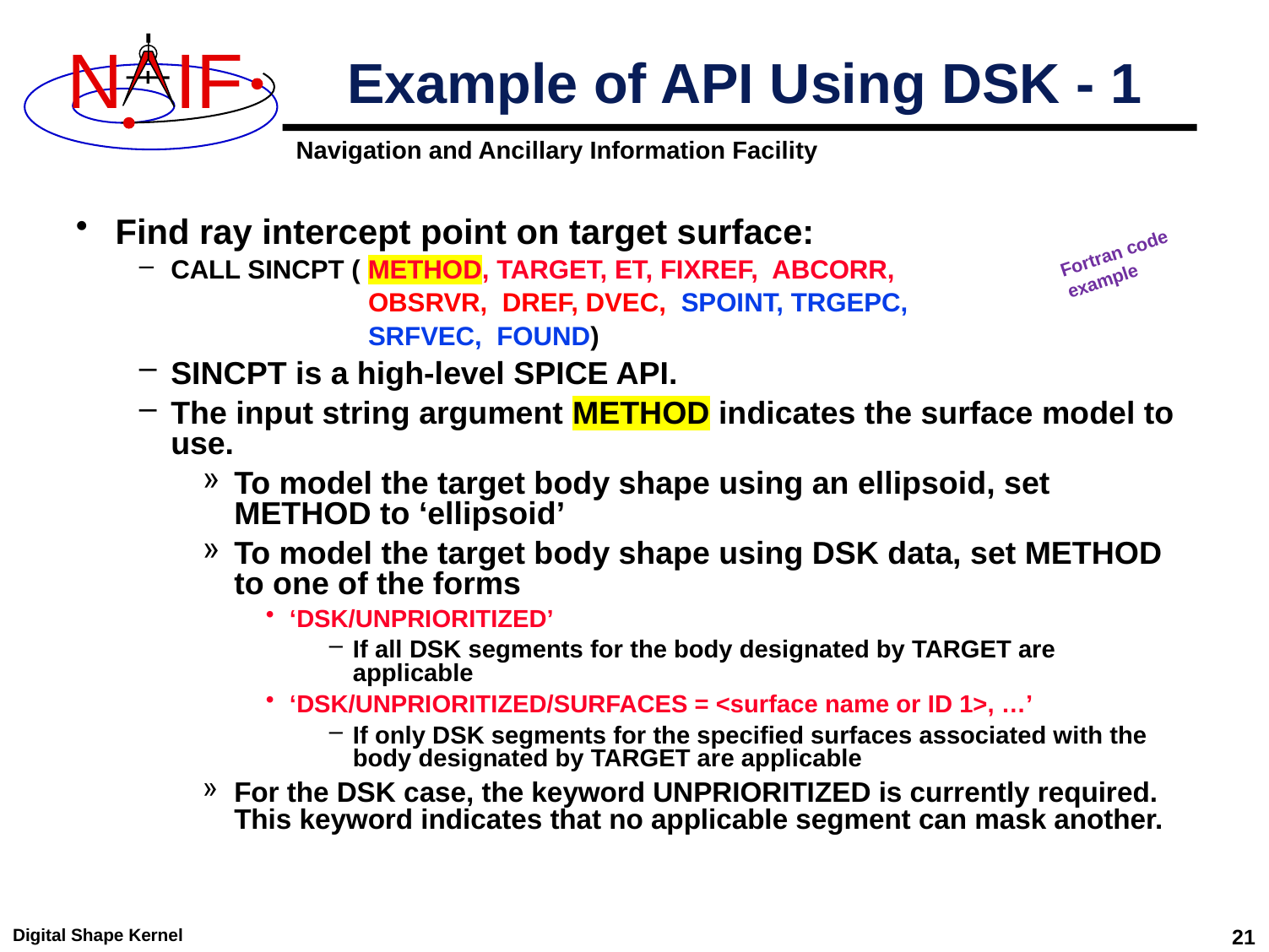

# Example of API Using DSK - 1
Find ray intercept point on target surface:
CALL SINCPT ( METHOD, TARGET, ET, FIXREF,  ABCORR,
                               OBSRVR,  DREF, DVEC,  SPOINT, TRGEPC,
                               SRFVEC,  FOUND)
SINCPT is a high-level SPICE API.
The input string argument METHOD indicates the surface model to use.
To model the target body shape using an ellipsoid, set METHOD to ‘ellipsoid’
To model the target body shape using DSK data, set METHOD to one of the forms
‘DSK/UNPRIORITIZED’
If all DSK segments for the body designated by TARGET are applicable
‘DSK/UNPRIORITIZED/SURFACES = <surface name or ID 1>, …’
If only DSK segments for the specified surfaces associated with the body designated by TARGET are applicable
For the DSK case, the keyword UNPRIORITIZED is currently required. This keyword indicates that no applicable segment can mask another.
Fortran code
example
Digital Shape Kernel
21